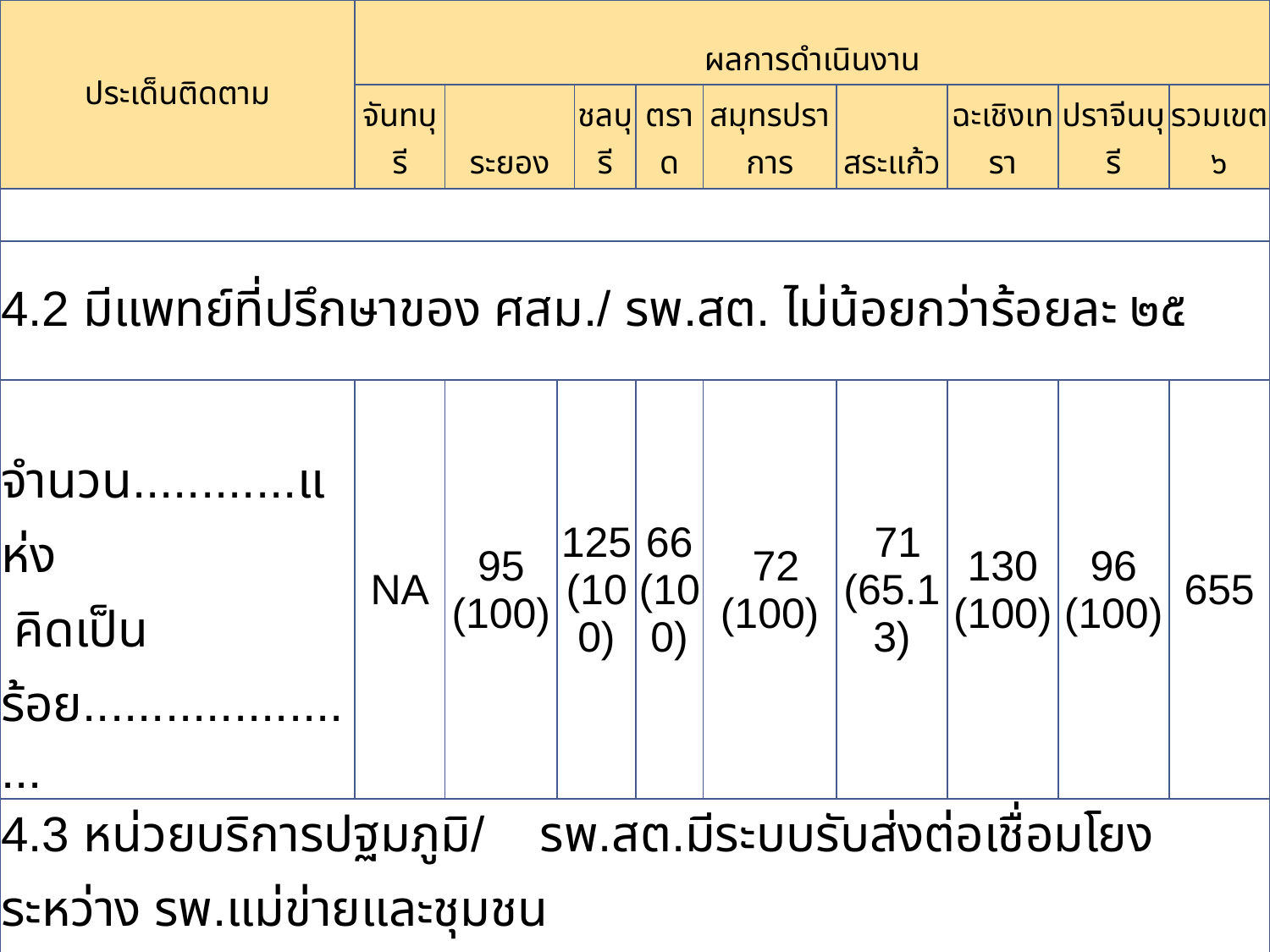

| ประเด็นติดตาม | ผลการดำเนินงาน |  |  |  |  |  |  |  |  |  |
| --- | --- | --- | --- | --- | --- | --- | --- | --- | --- | --- |
|  | จันทบุรี | ระยอง |  | ชลบุรี | ตราด | สมุทรปราการ | สระแก้ว | ฉะเชิงเทรา | ปราจีนบุรี | รวมเขต ๖ |
|  |  |  |  |  |  |  |  |  |  |  |
| 4.2 มีแพทย์ที่ปรึกษาของ ศสม./ รพ.สต. ไม่น้อยกว่าร้อยละ ๒๕ |  |  |  |  |  |  |  |  |  |  |
| จำนวน............แห่ง คิดเป็นร้อย...................... | NA | 95 (100) | 125 (100) |  | 66 (100) | 72 (100) | 71 (65.13) | 130 (100) | 96 (100) | 655 |
| 4.3 หน่วยบริการปฐมภูมิ/ รพ.สต.มีระบบรับส่งต่อเชื่อมโยงระหว่าง รพ.แม่ข่ายและชุมชน |  |  |  |  |  |  |  |  |  |  |
| จำนวน......................แห่ง | 119 | 95 | 125 |  | 66 | 72 | 109 | 130 | 96 | 645 |
| จำนวน รพ.แม่ข่าย ที่มีศูนย์รับส่งต่อ...........แห่ง | 12 | 9 | 100 |  | 7 | 5 | 7 | 10 | 7 | 157 |